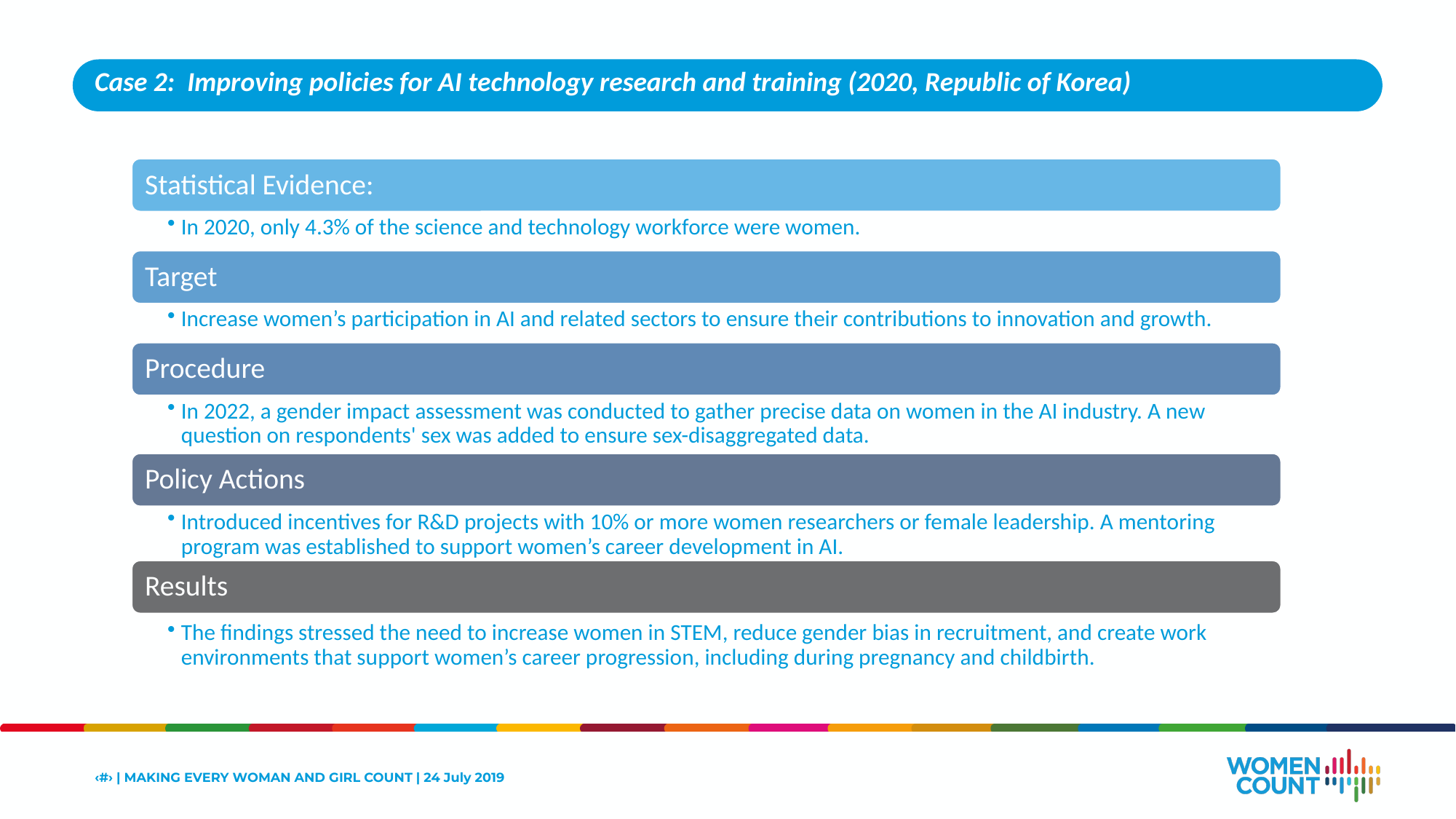

Case 2:  Improving policies for AI technology research and training (2020, Republic of Korea)

Statistical Evidence:
In 2020, only 4.3% of the science and technology workforce were women.
Target
Increase women’s participation in AI and related sectors to ensure their contributions to innovation and growth.
Procedure
In 2022, a gender impact assessment was conducted to gather precise data on women in the AI industry. A new question on respondents' sex was added to ensure sex-disaggregated data.
Policy Actions
Introduced incentives for R&D projects with 10% or more women researchers or female leadership. A mentoring program was established to support women’s career development in AI.
Results
The findings stressed the need to increase women in STEM, reduce gender bias in recruitment, and create work environments that support women’s career progression, including during pregnancy and childbirth.
‹#› | MAKING EVERY WOMAN AND GIRL COUNT | 24 July 2019